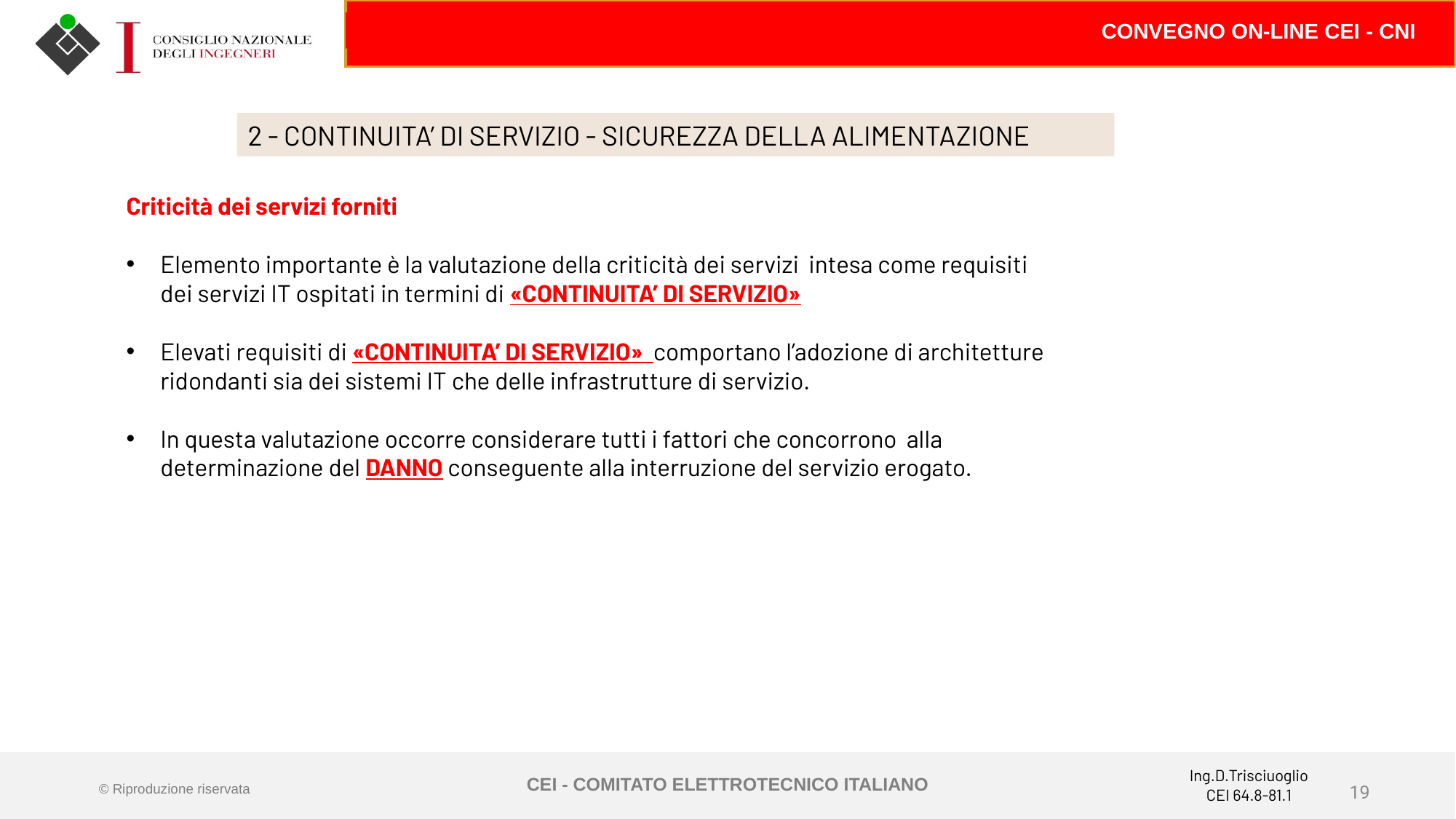

2 - CONTINUITA’ DI SERVIZIO - SICUREZZA DELLA ALIMENTAZIONE
Criticità dei servizi forniti

Elemento importante è la valutazione della criticità dei servizi  intesa come requisiti dei servizi IT ospitati in termini di «CONTINUITA’ DI SERVIZIO»

Elevati requisiti di «CONTINUITA’ DI SERVIZIO»  comportano l’adozione di architetture ridondanti sia dei sistemi IT che delle infrastrutture di servizio.

In questa valutazione occorre considerare tutti i fattori che concorrono  alla determinazione del DANNO conseguente alla interruzione del servizio erogato.

Ing.D.Trisciuoglio
CEI 64.8-81.1